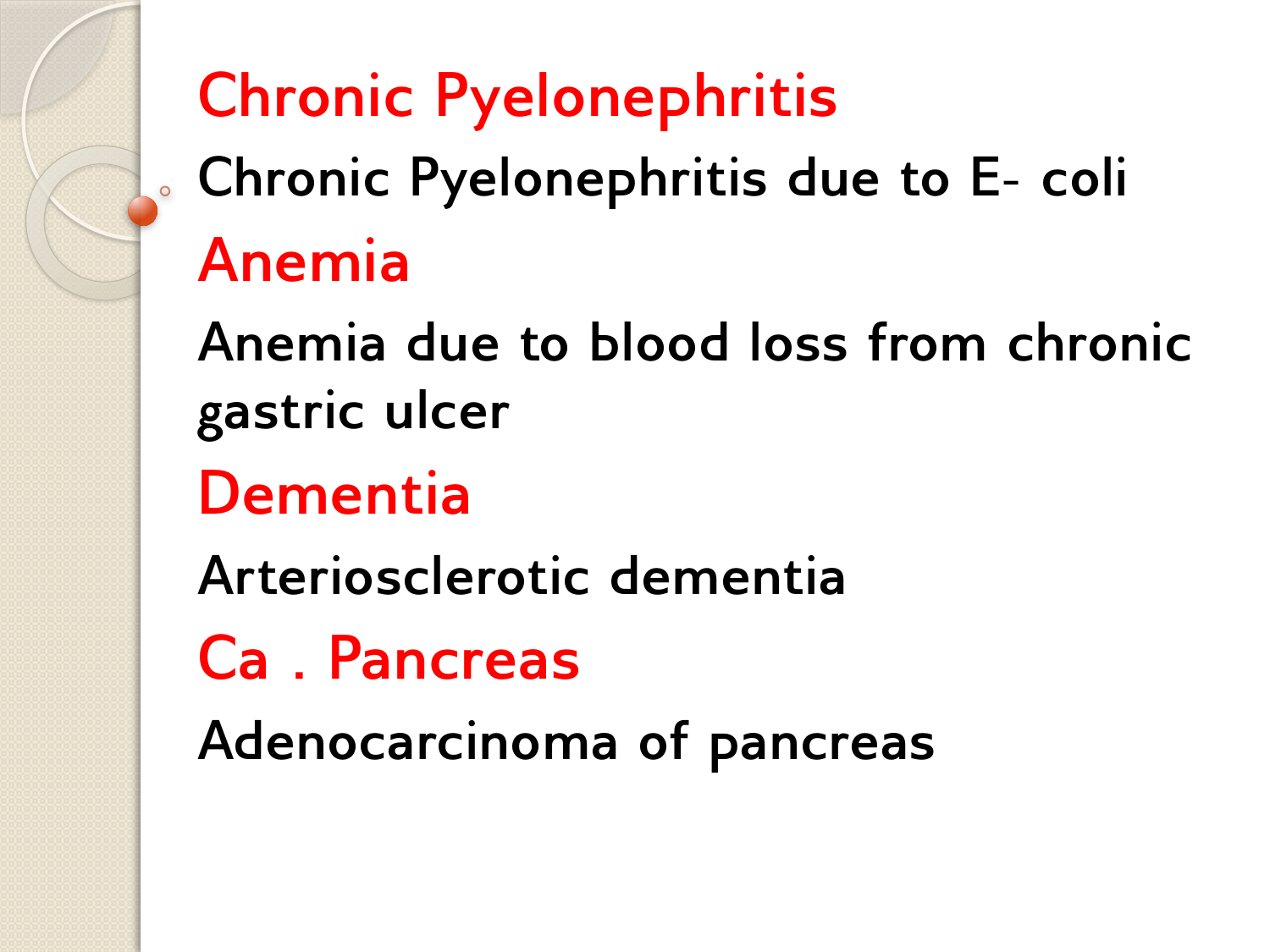

Chronic Pyelonephritis
Chronic Pyelonephritis due to E- coli
Anemia
Anemia due to blood loss from chronic gastric ulcer
Dementia
Arteriosclerotic dementia
Ca . Pancreas
Adenocarcinoma of pancreas